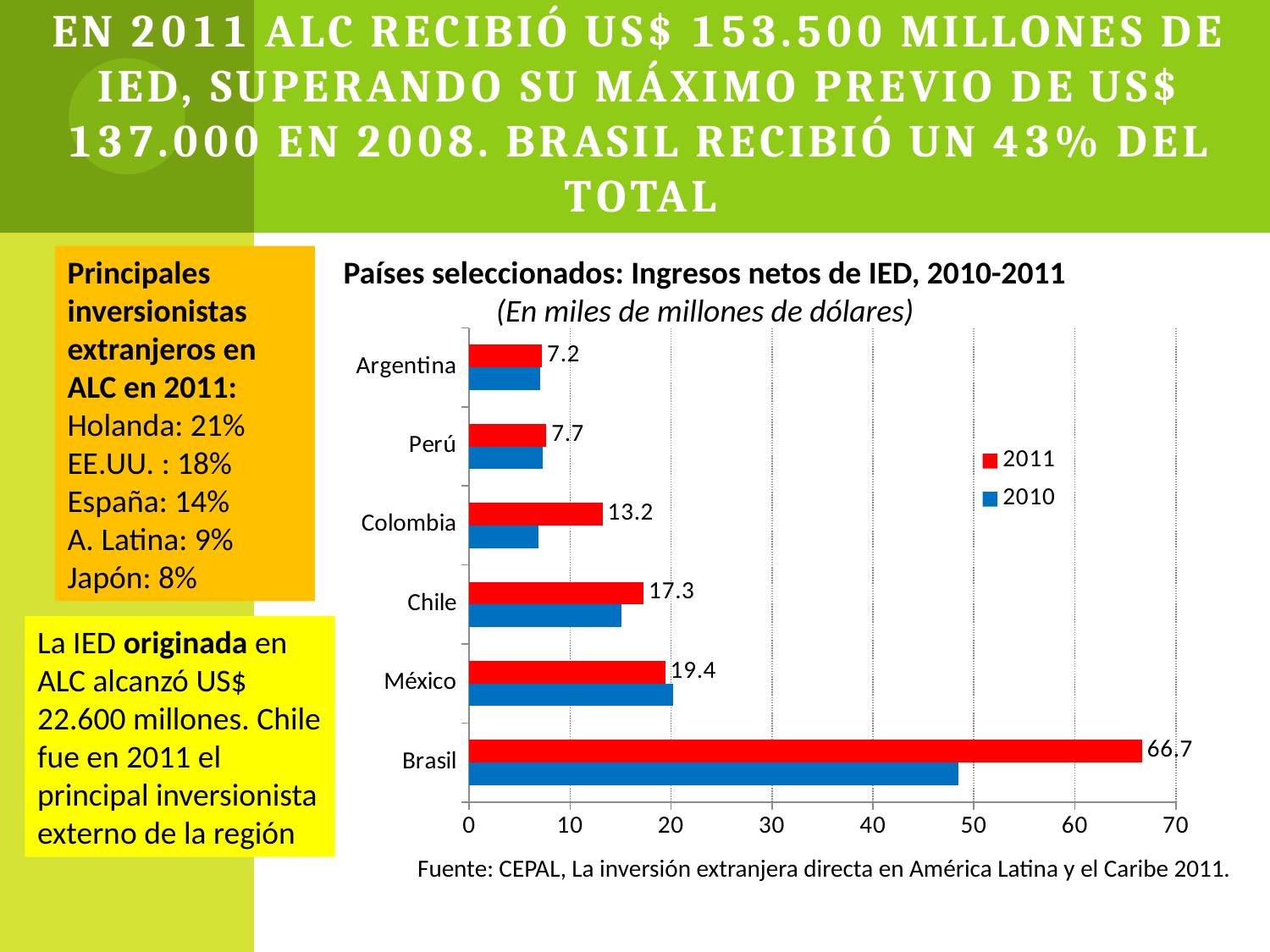

# En 2011 ALC recibió US$ 153.500 millones de IED, superando su máximo previo de US$ 137.000 en 2008. Brasil recibió un 43% del total
Principales inversionistas extranjeros en ALC en 2011:
Holanda: 21%
EE.UU. : 18%
España: 14%
A. Latina: 9%
Japón: 8%
Países seleccionados: Ingresos netos de IED, 2010-2011
(En miles de millones de dólares)

### Chart

| Category | 2010 | 2011 |
|---|---|---|
| Brasil | 48.51 | 66.66 |
| México | 20.21 | 19.439999999999987 |
| Chile | 15.1 | 17.3 |
| Colombia | 6.9 | 13.23 |
| Perú | 7.33 | 7.6599999999999975 |
| Argentina | 7.06 | 7.24 |
La IED originada en ALC alcanzó US$ 22.600 millones. Chile fue en 2011 el principal inversionista externo de la región
Fuente: CEPAL, La inversión extranjera directa en América Latina y el Caribe 2011.